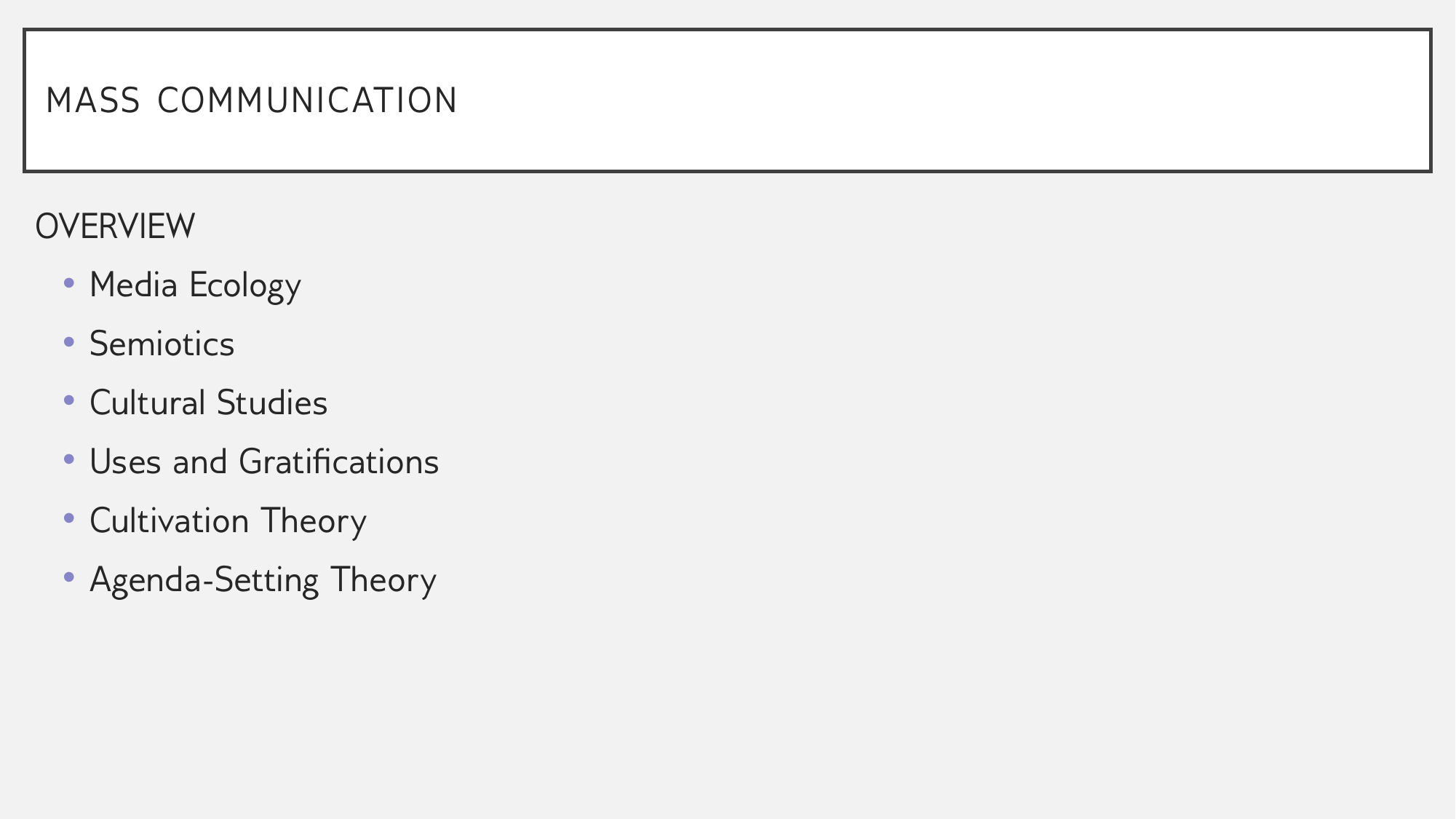

# Mass Communication
OVERVIEW
Media Ecology
Semiotics
Cultural Studies
Uses and Gratifications
Cultivation Theory
Agenda-Setting Theory